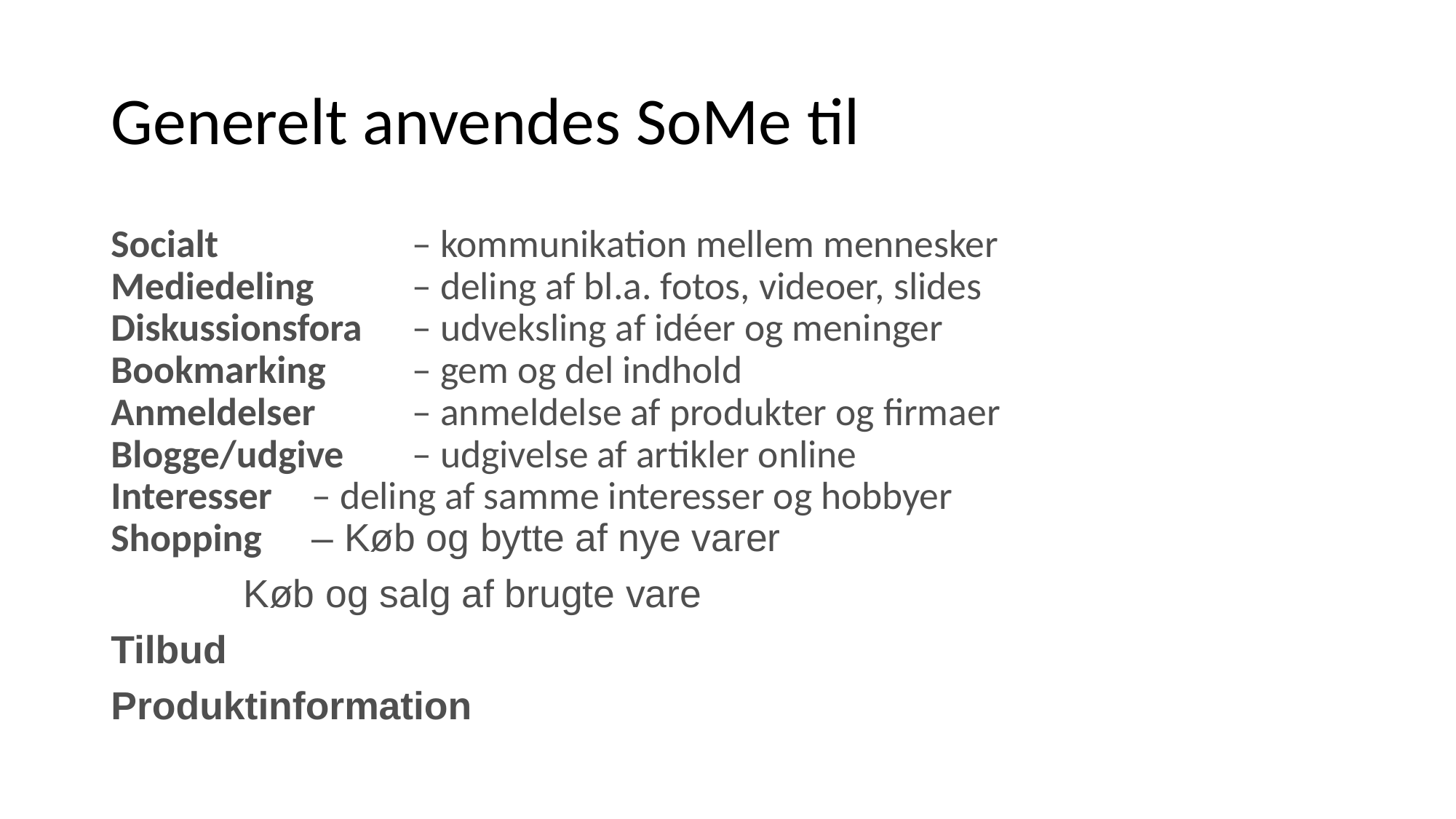

# Generelt anvendes SoMe til
Socialt	 	– kommunikation mellem mennesker
Mediedeling 	– deling af bl.a. fotos, videoer, slides
Diskussionsfora 	– udveksling af idéer og meninger
Bookmarking 	– gem og del indhold
Anmeldelser 	– anmeldelse af produkter og firmaer
Blogge/udgive  	– udgivelse af artikler online
Interesser 		– deling af samme interesser og hobbyer
Shopping 		– Køb og bytte af nye varer
			   Køb og salg af brugte vare
Tilbud
Produktinformation